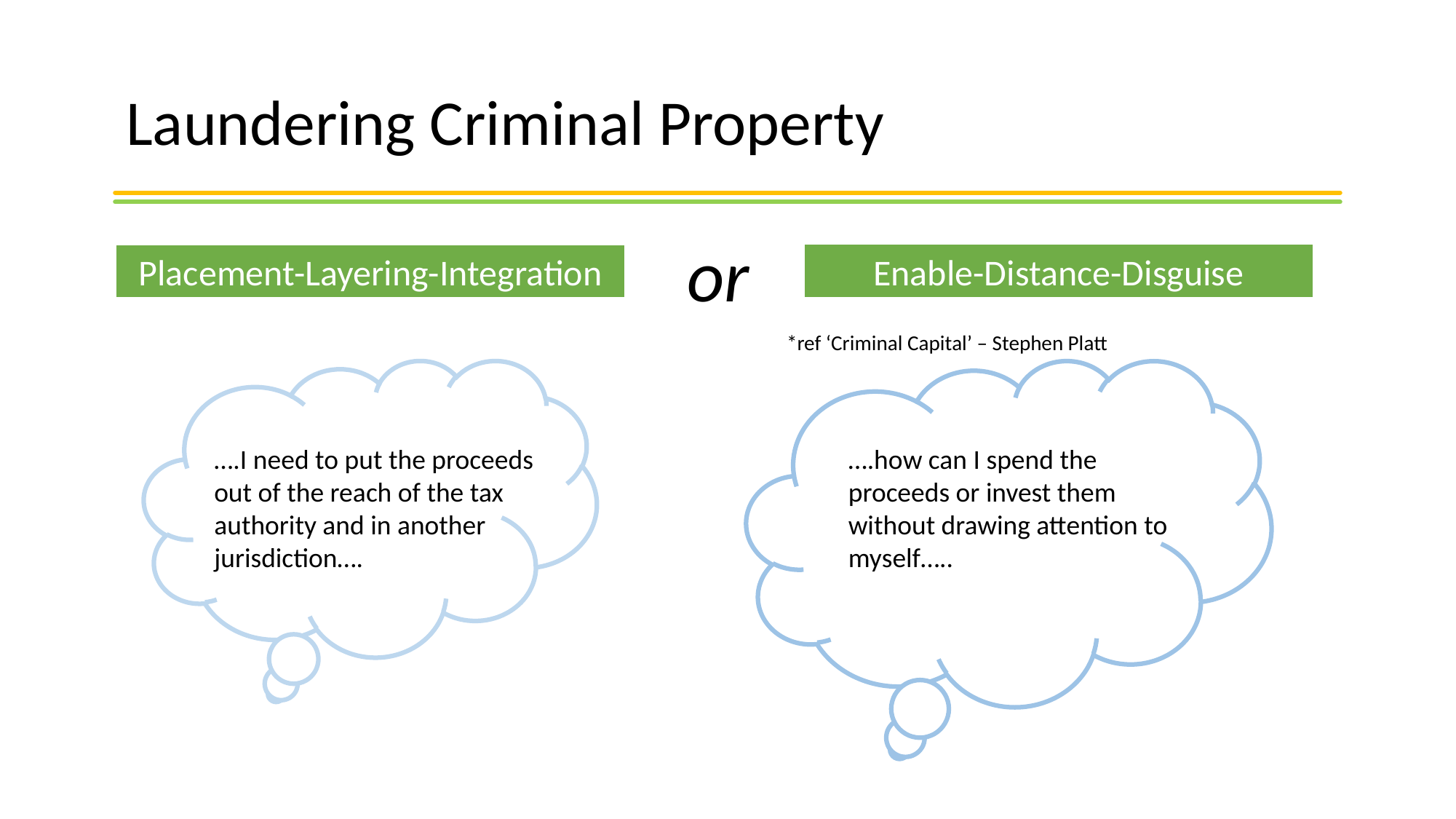

# Laundering Criminal Property
or
                     *ref ‘Criminal Capital’ – Stephen Platt

Enable-Distance-Disguise
Placement-Layering-Integration

….I need to put the proceeds out of the reach of the tax authority and in another jurisdiction….
….how can I spend the proceeds or invest them without drawing attention to myself…..